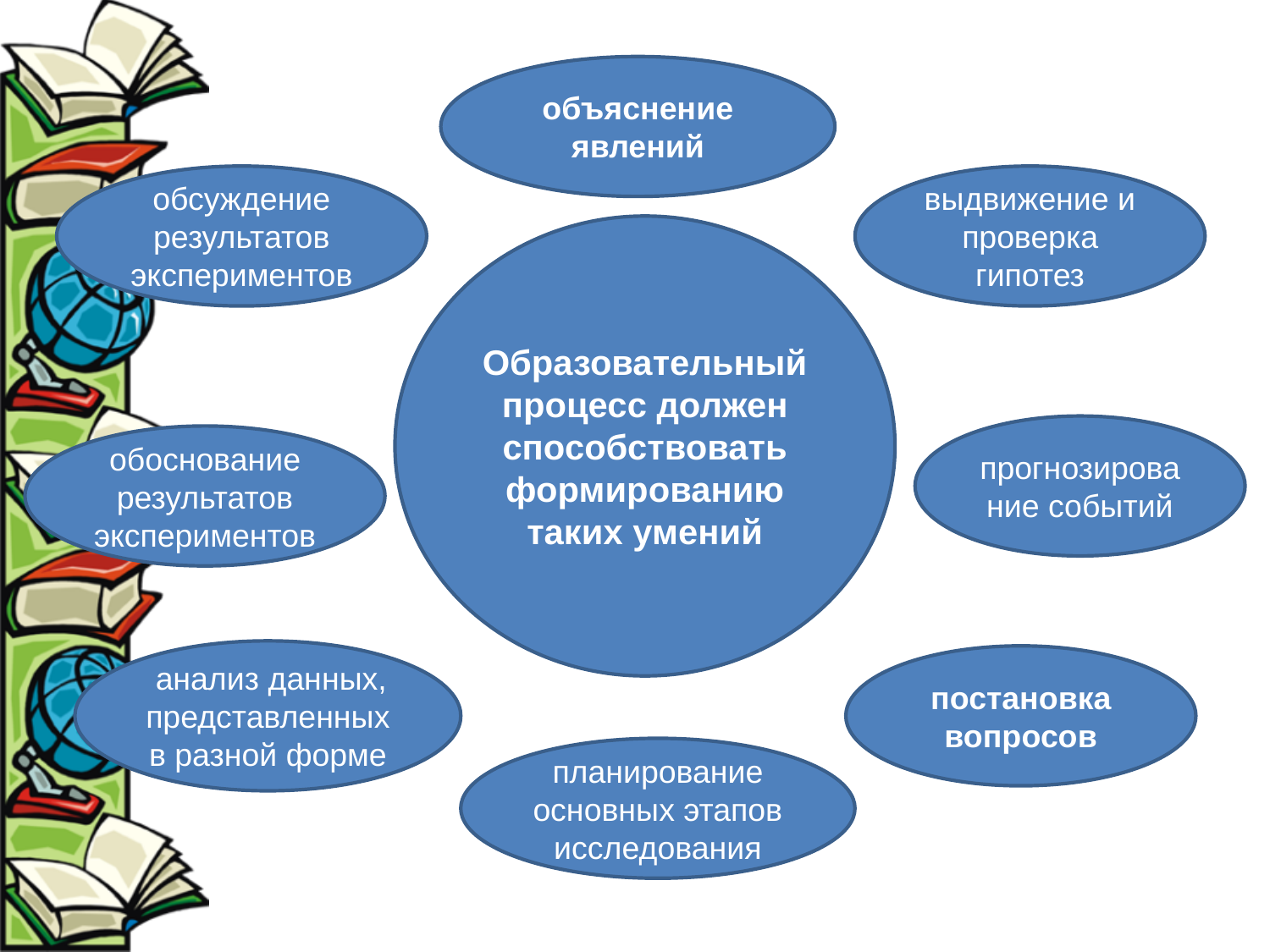

объяснение явлений
обсуждение результатов экспериментов
выдвижение и проверка гипотез
Образовательный процесс должен способствовать формированию таких умений
прогнозирование событий
обоснование результатов экспериментов
 анализ данных, представленных в разной форме
постановка вопросов
планирование основных этапов исследования